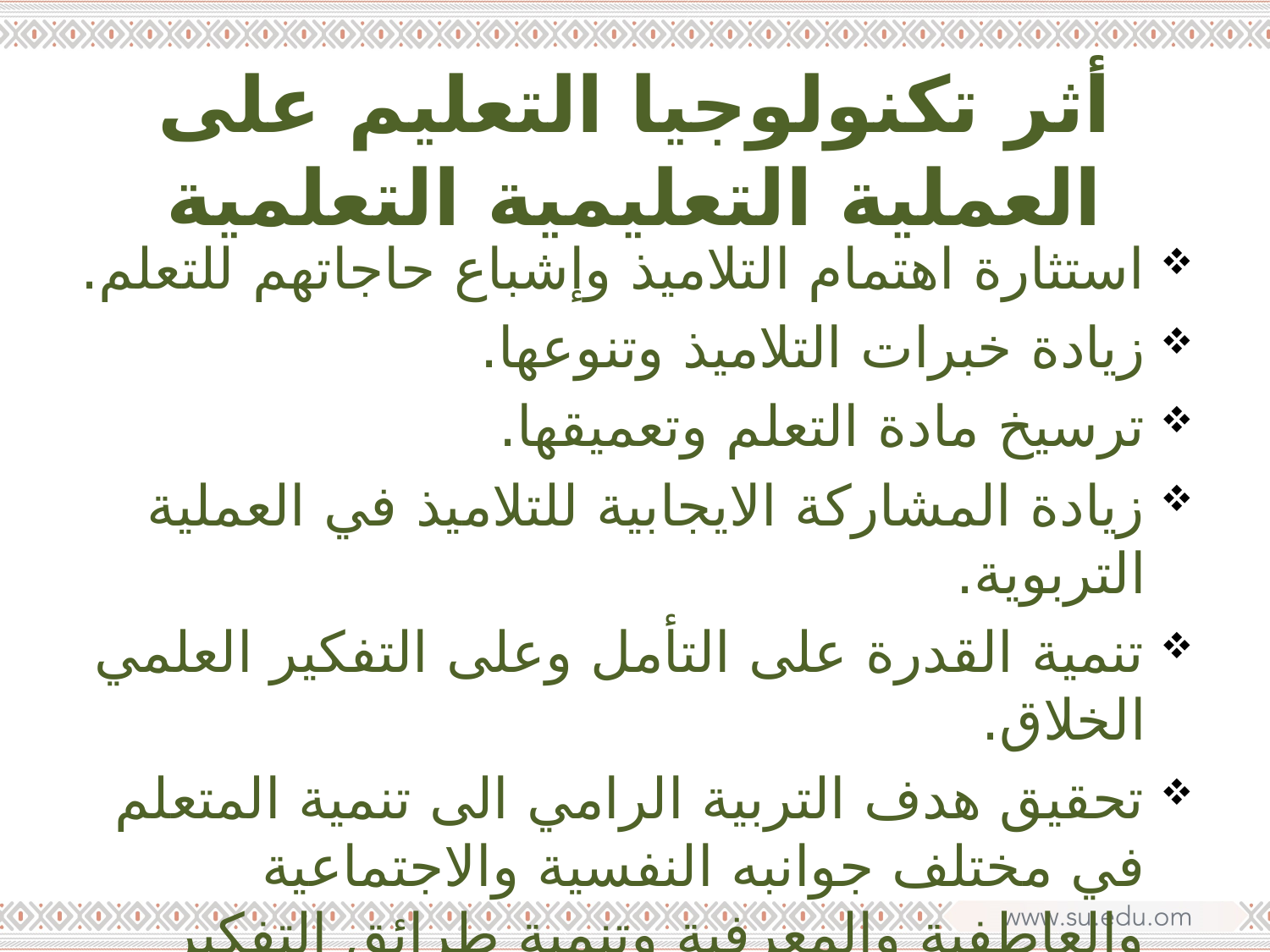

أثر تكنولوجيا التعليم على العملية التعليمية التعلمية
استثارة اهتمام التلاميذ وإشباع حاجاتهم للتعلم.
زيادة خبرات التلاميذ وتنوعها.
ترسيخ مادة التعلم وتعميقها.
زيادة المشاركة الايجابية للتلاميذ في العملية التربوية.
تنمية القدرة على التأمل وعلى التفكير العلمي الخلاق.
تحقيق هدف التربية الرامي الى تنمية المتعلم في مختلف جوانبه النفسية والاجتماعية والعاطفية والمعرفية وتنمية طرائق التفكير المبدع والخلاق لديه.